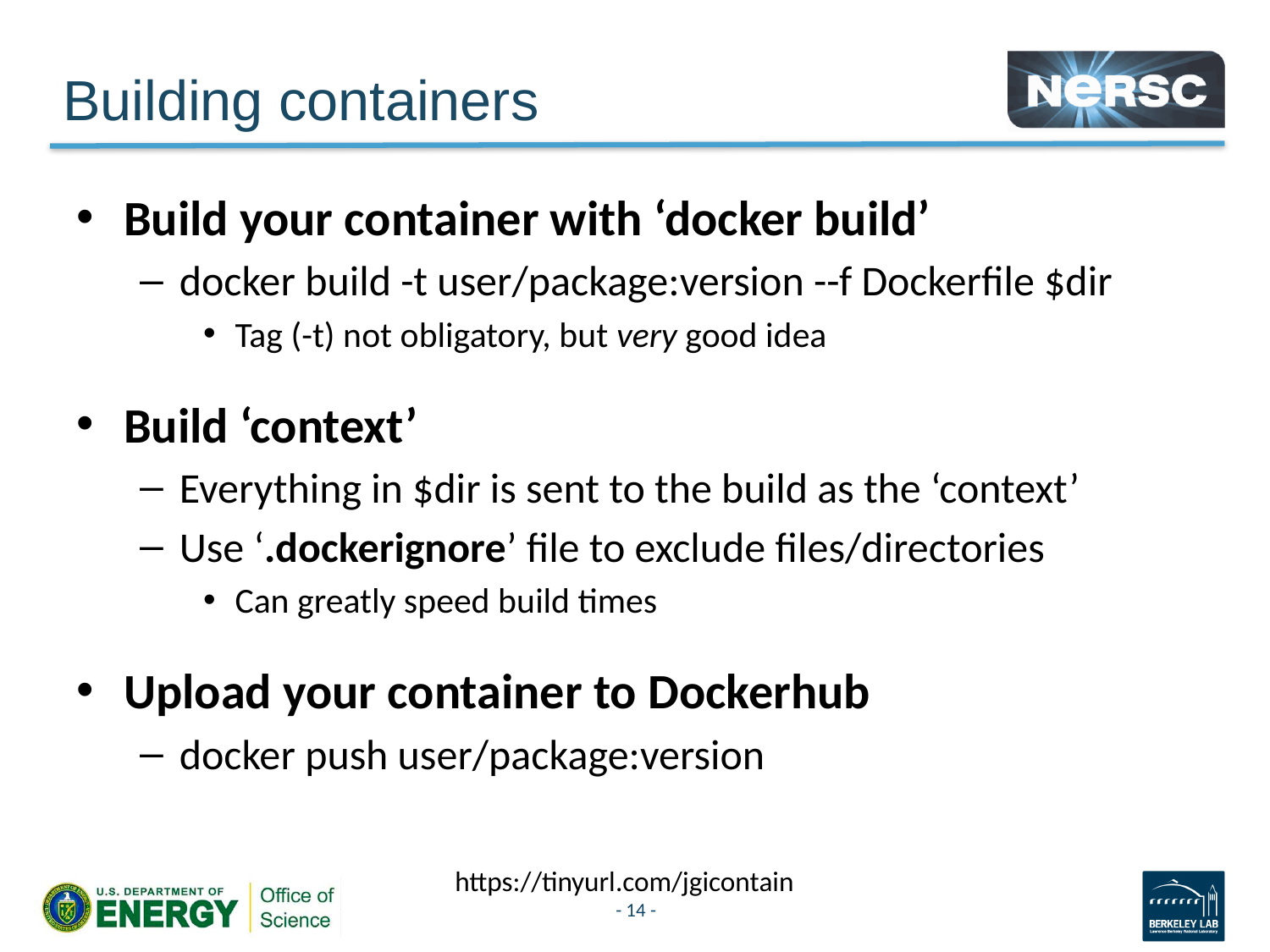

# Building containers
Build your container with ‘docker build’
docker build -t user/package:version --f Dockerfile $dir
Tag (-t) not obligatory, but very good idea

Build ‘context’
Everything in $dir is sent to the build as the ‘context’
Use ‘.dockerignore’ file to exclude files/directories
Can greatly speed build times

Upload your container to Dockerhub
docker push user/package:version
https://tinyurl.com/jgicontain
- 14 -